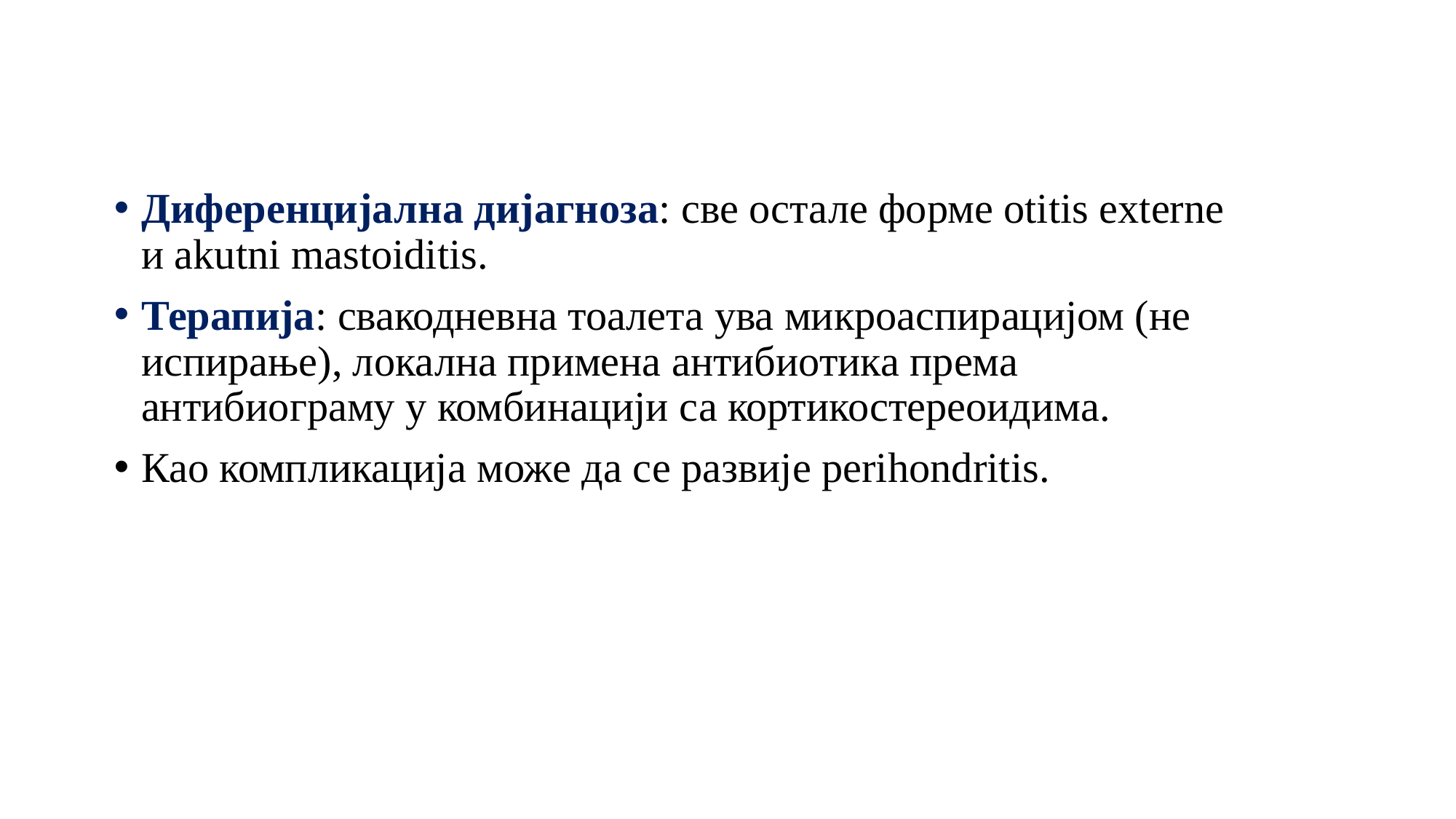

Диференцијална дијагноза: све остале форме otitis externe и akutni mastoiditis.
Терапија: свакодневна тоалета ува микроаспирацијом (не испирање), локална примена антибиотика према антибиограму у комбинацији са кортикостереоидима.
Као компликација може да се развије perihondritis.